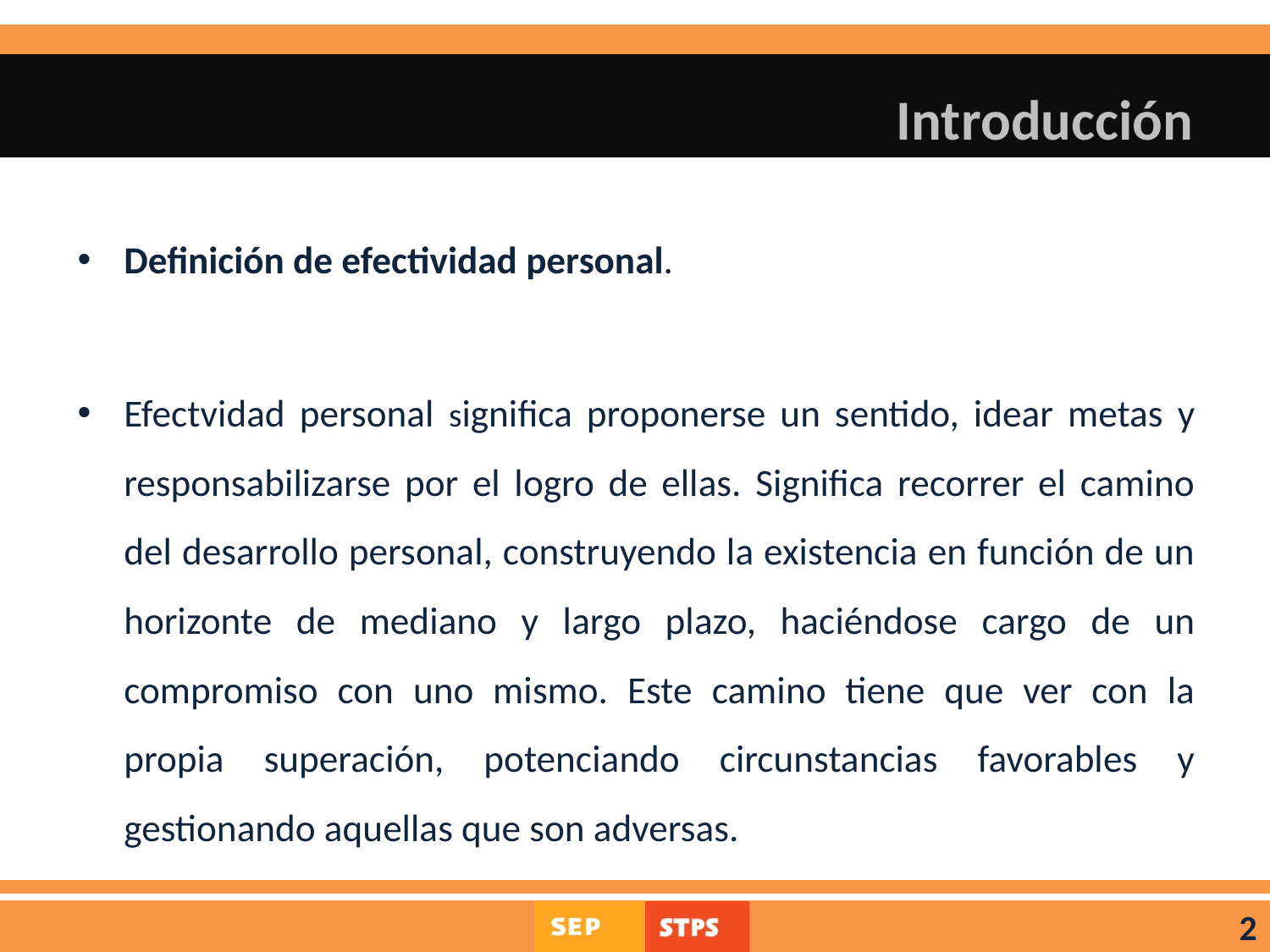

# Introducción
Definición de efectividad personal.

Efectvidad personal significa proponerse un sentido, idear metas y responsabilizarse por el logro de ellas. Significa recorrer el camino del desarrollo personal, construyendo la existencia en función de un horizonte de mediano y largo plazo, haciéndose cargo de un compromiso con uno mismo. Este camino tiene que ver con la propia superación, potenciando circunstancias favorables y gestionando aquellas que son adversas.
2